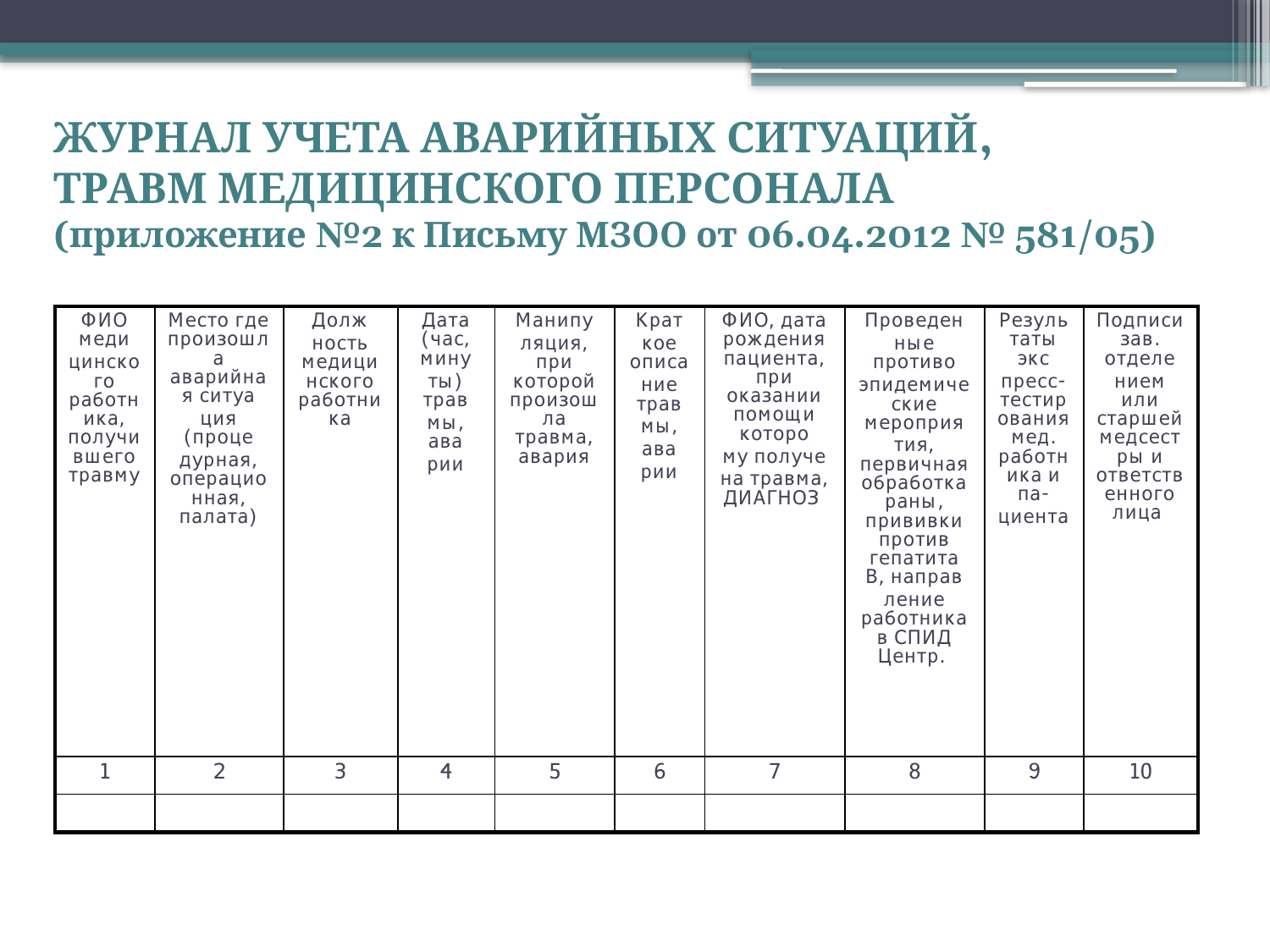

# ЖУРНАЛ УЧЕТА АВАРИЙНЫХ СИТУАЦИЙ, ТРАВМ МЕДИЦИНСКОГО ПЕРСОНАЛА (приложение №2 к Письму МЗОО от 06.04.2012 № 581/05)
| ФИО меди цинского работника, получившего травму | Место где произошла аварийная ситуа ция (проце дурная, операционная, палата) | Долж ность медицинского работника | Дата (час, мину ты) трав мы, ава рии | Манипу ляция, при которой произошла травма, авария | Крат кое описа ние трав мы, ава рии | ФИО, дата рождения пациента, при оказании помощи которо му получе на травма, ДИАГНОЗ | Проведен ные противо эпидемические мероприя тия, первичная обработка раны, прививки против гепатита В, направ ление работника в СПИД Центр. | Результаты экс пресс-тестирования мед. работника и па- циента | Подписи зав. отделе нием или старшей медсестры и ответственного лица |
| --- | --- | --- | --- | --- | --- | --- | --- | --- | --- |
| 1 | 2 | 3 | 4 | 5 | 6 | 7 | 8 | 9 | 10 |
|  |  |  |  |  |  |  |  |  |  |